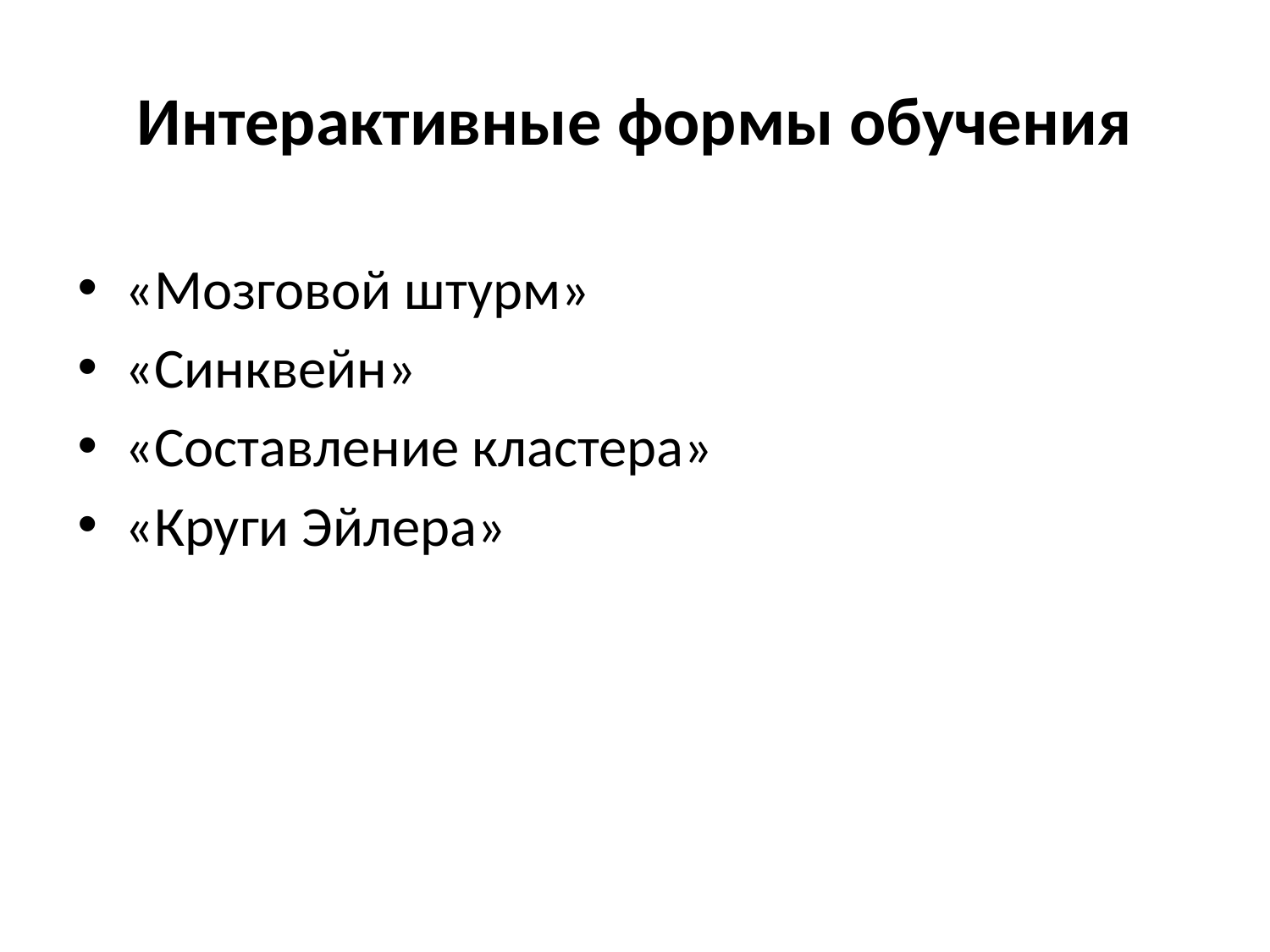

# Интерактивные формы обучения
«Мозговой штурм»
«Синквейн»
«Составление кластера»
«Круги Эйлера»